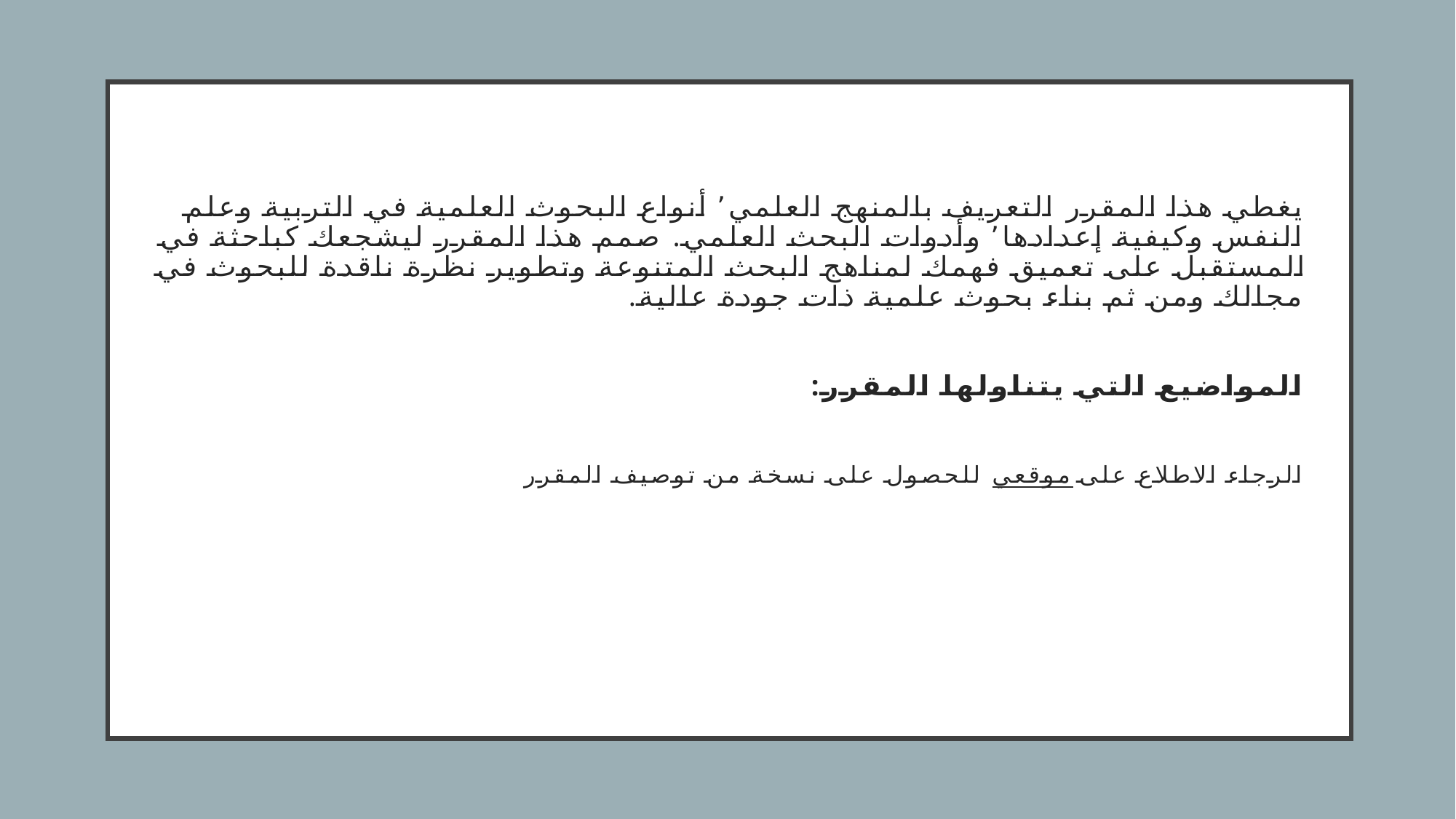

# يغطي هذا المقرر التعريف بالمنهج العلمي٬ أنواع البحوث العلمية في التربية وعلم النفس وكيفية إعدادها٬ وأدوات البحث العلمي. صمم هذا المقرر ليشجعك كباحثة في المستقبل على تعميق فهمك لمناهج البحث المتنوعة وتطوير نظرة ناقدة للبحوث في مجالك ومن ثم بناء بحوث علمية ذات جودة عالية. المواضيع التي يتناولها المقرر: الرجاء الاطلاع على موقعي للحصول على نسخة من توصيف المقرر